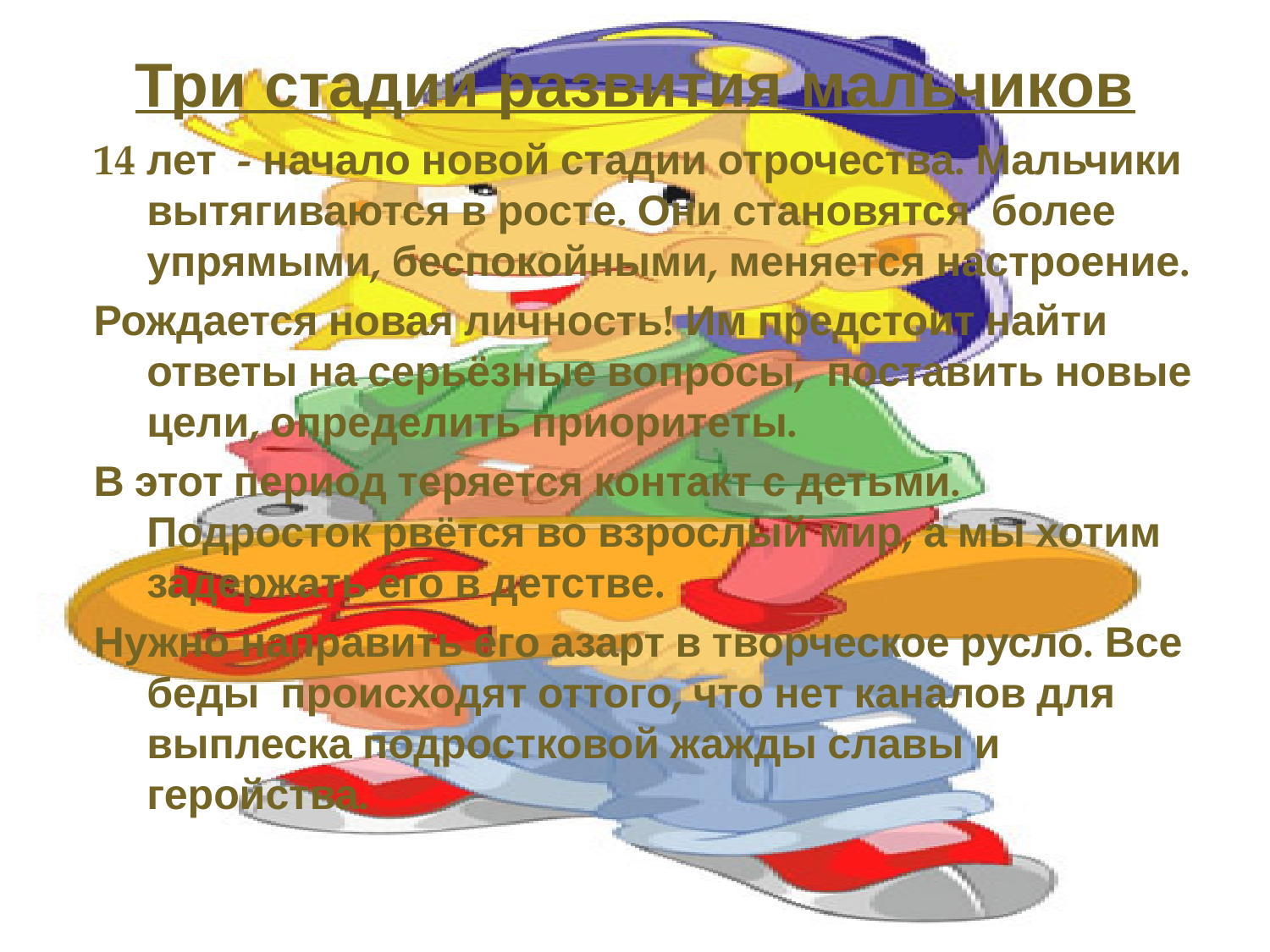

# Три стадии развития мальчиков
14 лет  - начало новой стадии отрочества. Мальчики вытягиваются в росте. Они становятся  более упрямыми, беспокойными, меняется настроение.
Рождается новая личность! Им предстоит найти ответы на серьёзные вопросы,  поставить новые цели, определить приоритеты.
В этот период теряется контакт с детьми. Подросток рвётся во взрослый мир, а мы хотим задержать его в детстве.
Нужно направить его азарт в творческое русло. Все беды  происходят оттого, что нет каналов для выплеска подростковой жажды славы и геройства.